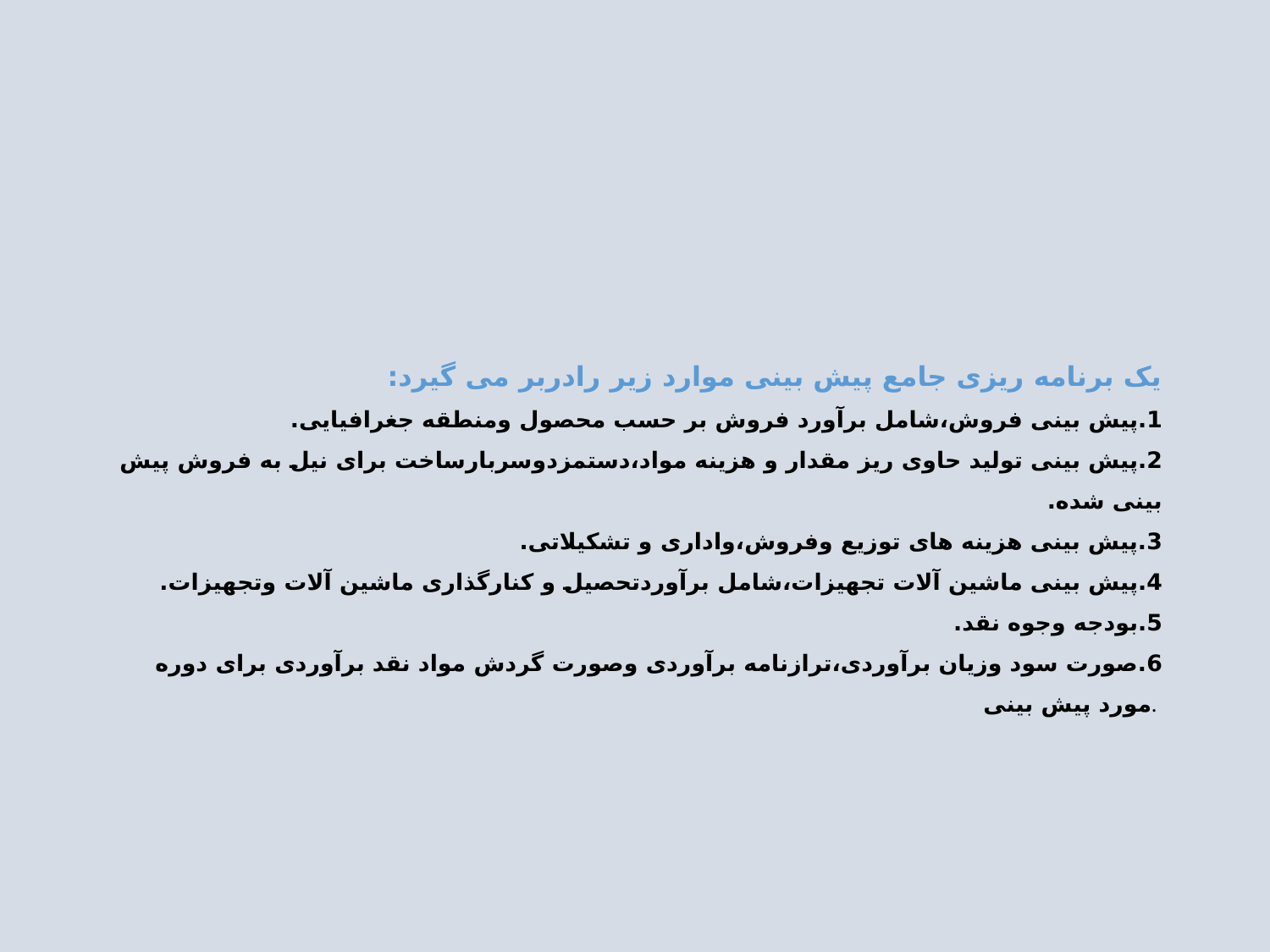

# یک برنامه ریزی جامع پیش بینی موارد زیر رادربر می گیرد: 1.پیش بینی فروش،شامل برآورد فروش بر حسب محصول ومنطقه جغرافیایی. 2.پیش بینی تولید حاوی ریز مقدار و هزینه مواد،دستمزدوسربارساخت برای نیل به فروش پیش بینی شده. 3.پیش بینی هزینه های توزیع وفروش،واداری و تشکیلاتی. 4.پیش بینی ماشین آلات تجهیزات،شامل برآوردتحصیل و کنارگذاری ماشین آلات وتجهیزات. 5.بودجه وجوه نقد. 6.صورت سود وزیان برآوردی،ترازنامه برآوردی وصورت گردش مواد نقد برآوردی برای دوره مورد پیش بینی.